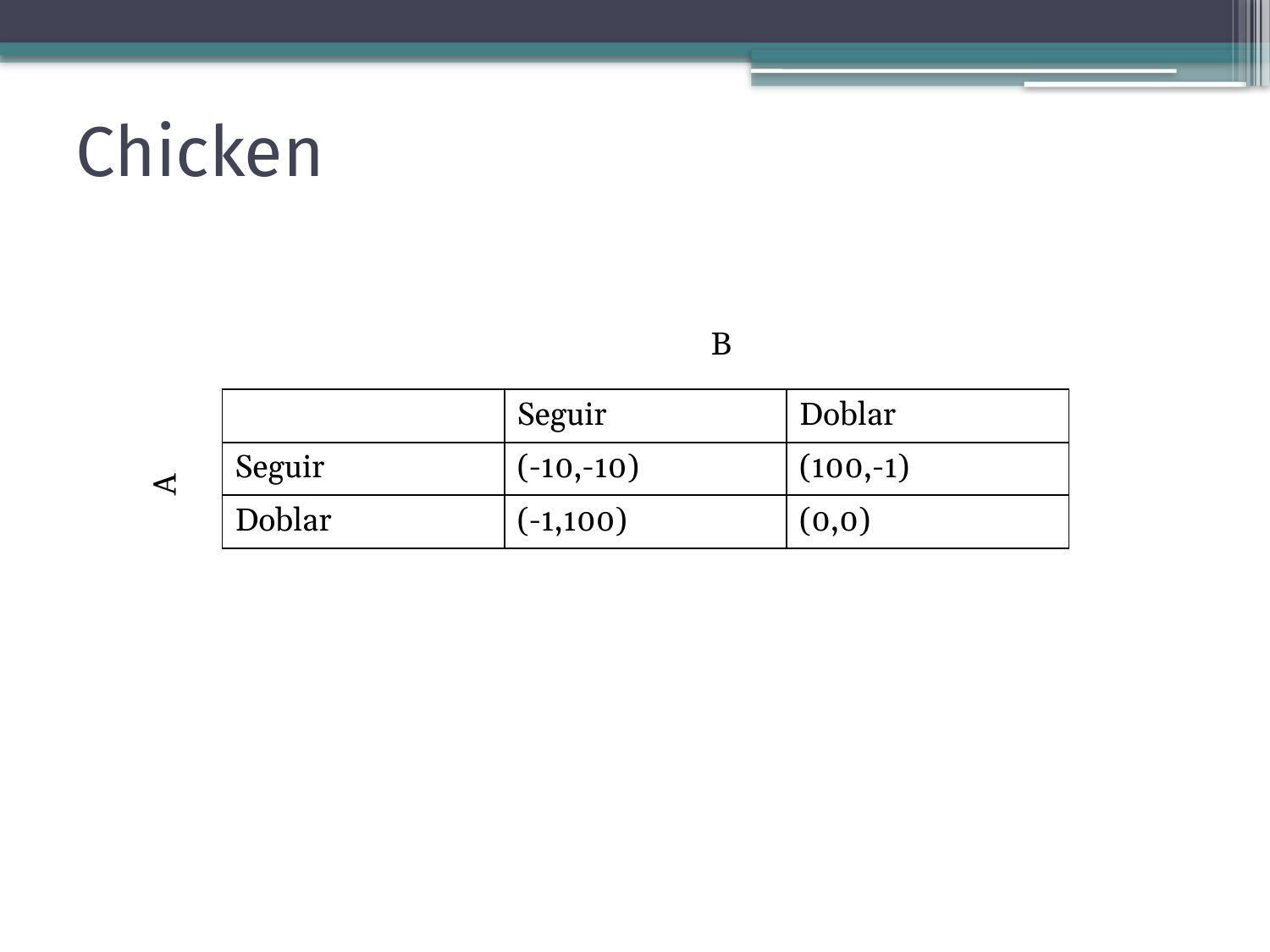

# Chicken
B
|  | Seguir | Doblar |
| --- | --- | --- |
| Seguir | (-10,-10) | (100,-1) |
| Doblar | (-1,100) | (0,0) |
A